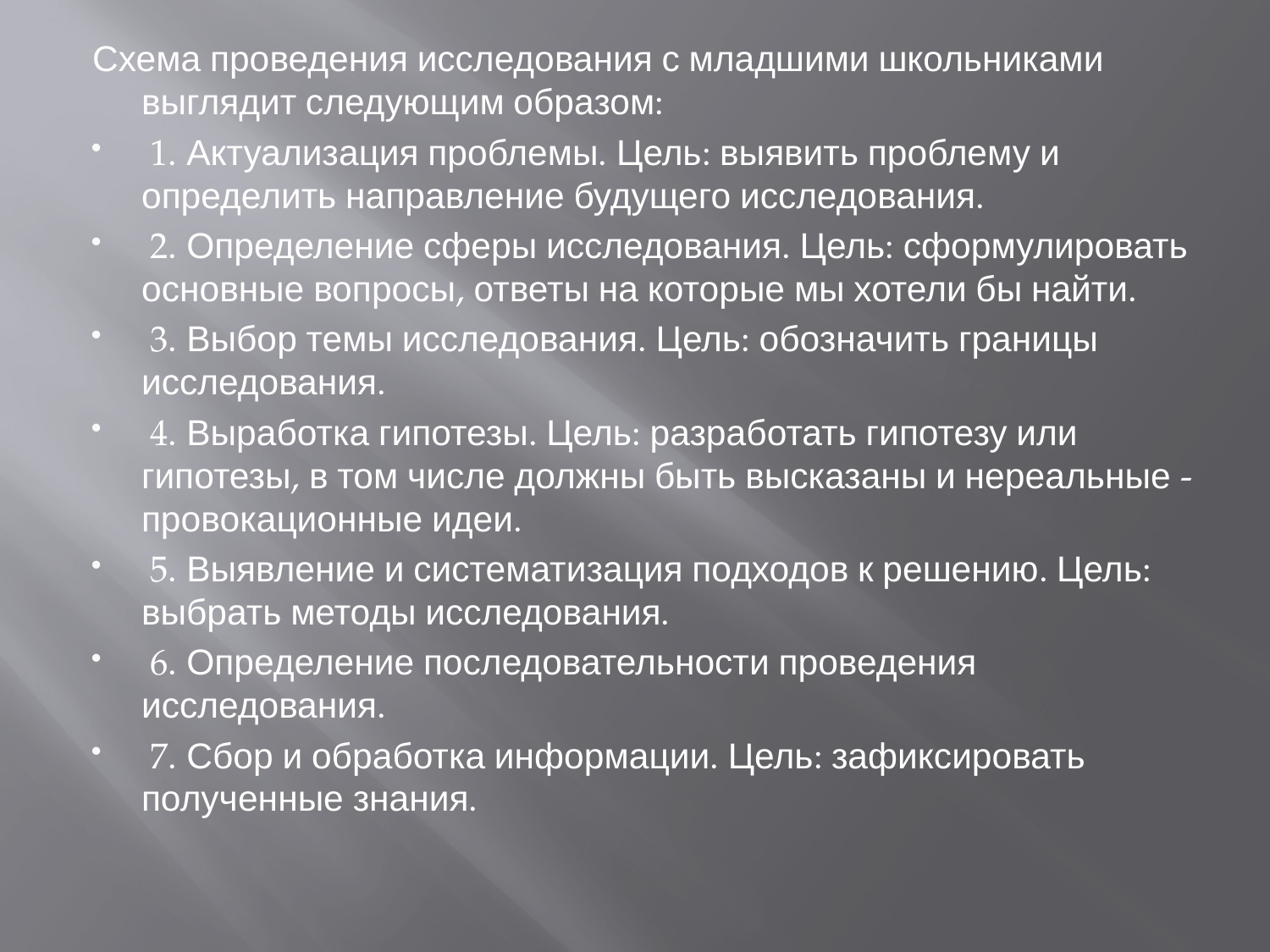

Схема проведения исследования с младшими школьниками выглядит следующим образом:
 1. Актуализация проблемы. Цель: выявить проблему и определить направление будущего исследования.
 2. Определение сферы исследования. Цель: сформулировать основные вопросы, ответы на которые мы хотели бы найти.
 3. Выбор темы исследования. Цель: обозначить границы исследования.
 4. Выработка гипотезы. Цель: разработать гипотезу или гипотезы, в том числе должны быть высказаны и нереальные - провокационные идеи.
 5. Выявление и систематизация подходов к решению. Цель: выбрать методы исследования.
 6. Определение последовательности проведения исследования.
 7. Сбор и обработка информации. Цель: зафиксировать полученные знания.